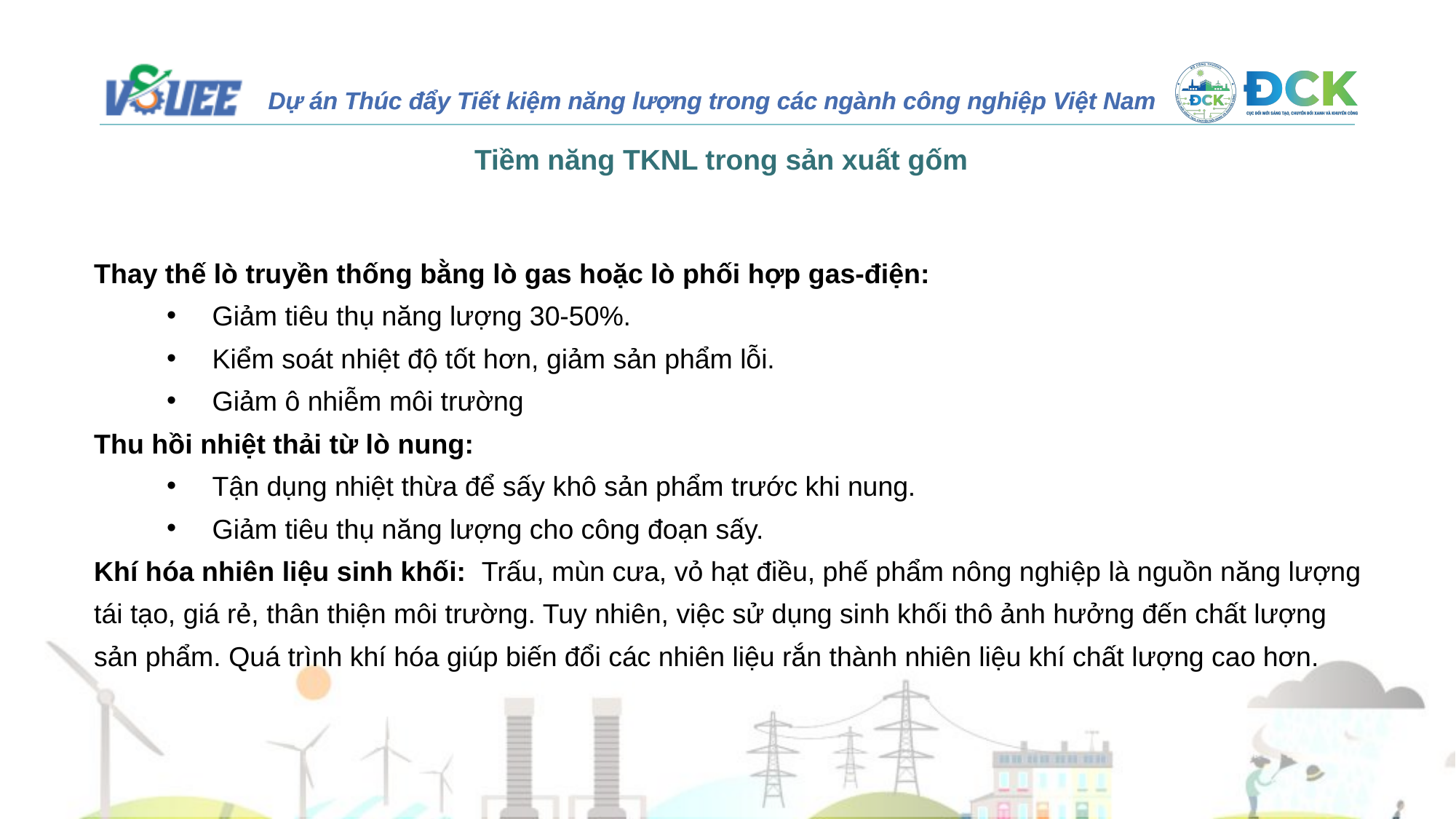

Tiềm năng TKNL trong sản xuất gốm
Thay thế lò truyền thống bằng lò gas hoặc lò phối hợp gas-điện:
Giảm tiêu thụ năng lượng 30-50%.
Kiểm soát nhiệt độ tốt hơn, giảm sản phẩm lỗi.
Giảm ô nhiễm môi trường
Thu hồi nhiệt thải từ lò nung:
Tận dụng nhiệt thừa để sấy khô sản phẩm trước khi nung.
Giảm tiêu thụ năng lượng cho công đoạn sấy.
Khí hóa nhiên liệu sinh khối:  Trấu, mùn cưa, vỏ hạt điều, phế phẩm nông nghiệp là nguồn năng lượng tái tạo, giá rẻ, thân thiện môi trường. Tuy nhiên, việc sử dụng sinh khối thô ảnh hưởng đến chất lượng sản phẩm. Quá trình khí hóa giúp biến đổi các nhiên liệu rắn thành nhiên liệu khí chất lượng cao hơn.